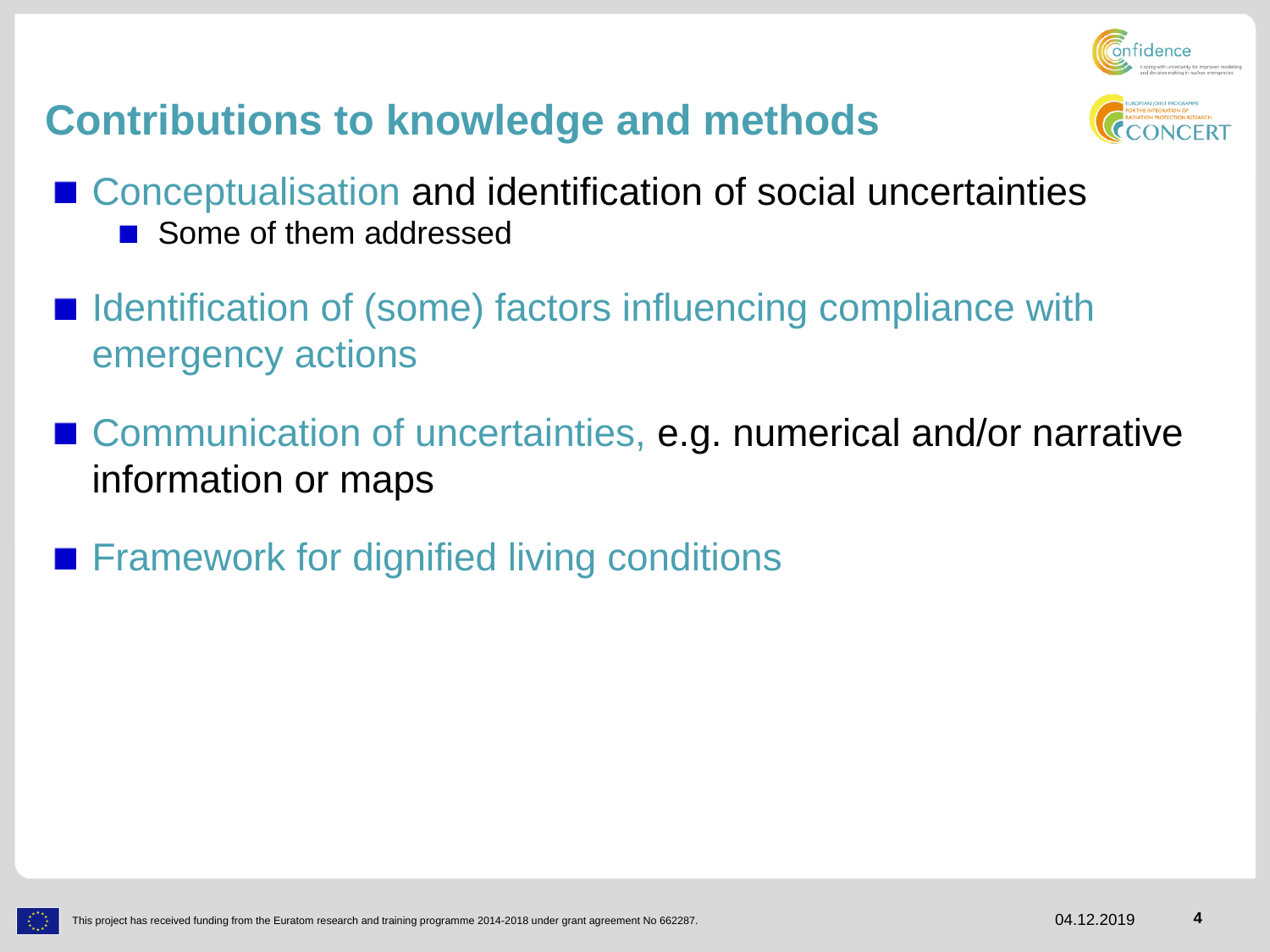

Contributions to knowledge and methods
Conceptualisation and identification of social uncertainties
Some of them addressed
Identification of (some) factors influencing compliance with emergency actions
Communication of uncertainties, e.g. numerical and/or narrative information or maps
Framework for dignified living conditions